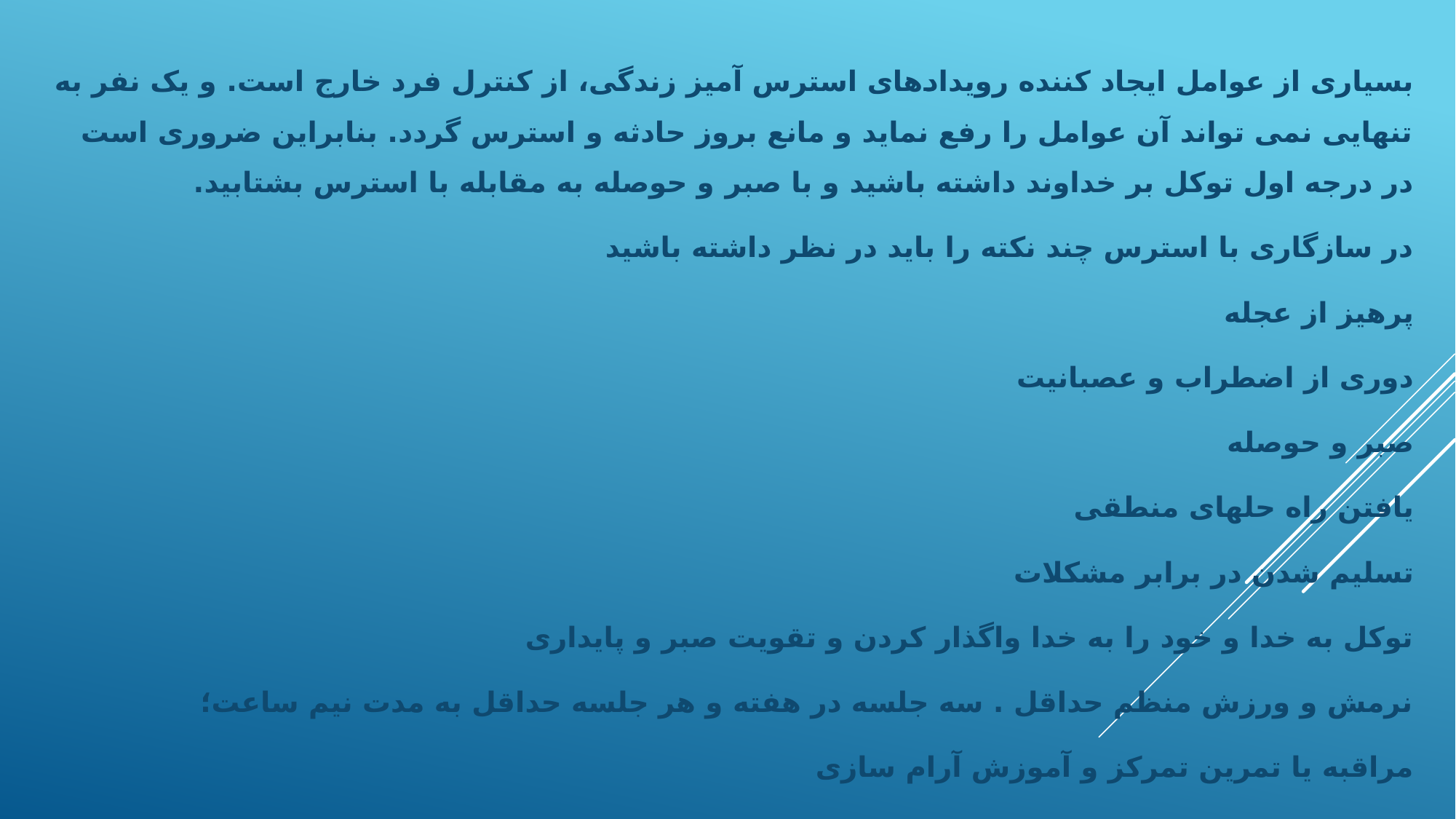

بسیاری از عوامل ایجاد کننده رویدادهای استرس آمیز زندگی، از کنترل فرد خارج است. و یک نفر به تنهایی نمی تواند آن عوامل را رفع نماید و مانع بروز حادثه و استرس گردد. بنابراین ضروری است در درجه اول توکل بر خداوند داشته باشید و با صبر و حوصله به مقابله با استرس بشتابید.
در سازگاری با استرس چند نکته را باید در نظر داشته باشید
پرهیز از عجله
دوری از اضطراب و عصبانیت
صبر و حوصله
یافتن راه حلهای منطقی
تسلیم شدن در برابر مشکلات
توکل به خدا و خود را به خدا واگذار کردن و تقویت صبر و پایداری
نرمش و ورزش منظم حداقل . سه جلسه در هفته و هر جلسه حداقل به مدت نیم ساعت؛
مراقبه یا تمرین تمرکز و آموزش آرام سازی